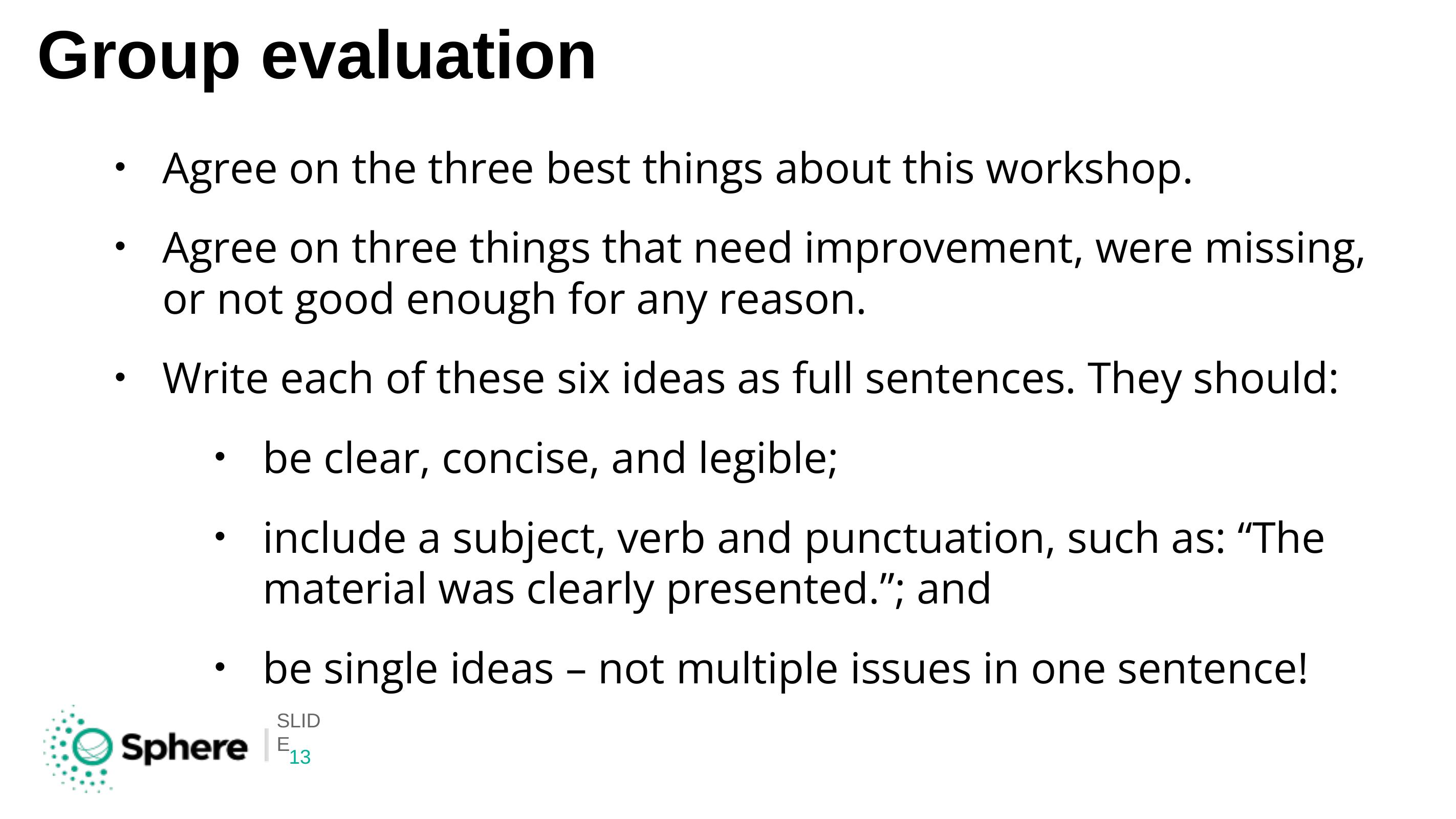

# Group evaluation
Agree on the three best things about this workshop.
Agree on three things that need improvement, were missing, or not good enough for any reason.
Write each of these six ideas as full sentences. They should:
be clear, concise, and legible;
include a subject, verb and punctuation, such as: “The material was clearly presented.”; and
be single ideas – not multiple issues in one sentence!
13